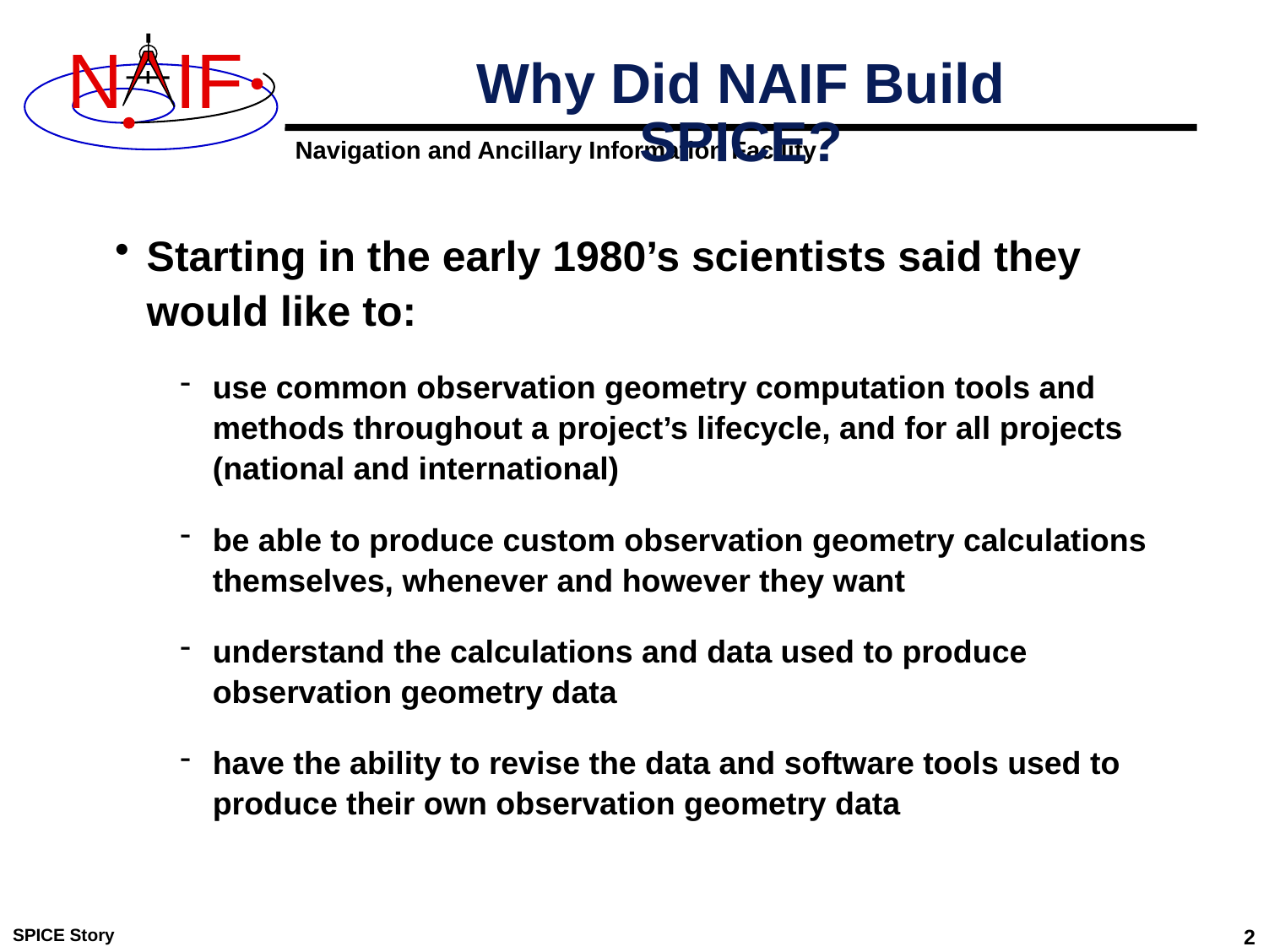

# Why Did NAIF Build SPICE?
Starting in the early 1980’s scientists said they would like to:
use common observation geometry computation tools and methods throughout a project’s lifecycle, and for all projects (national and international)
be able to produce custom observation geometry calculations themselves, whenever and however they want
understand the calculations and data used to produce observation geometry data
have the ability to revise the data and software tools used to produce their own observation geometry data
SPICE Story
2